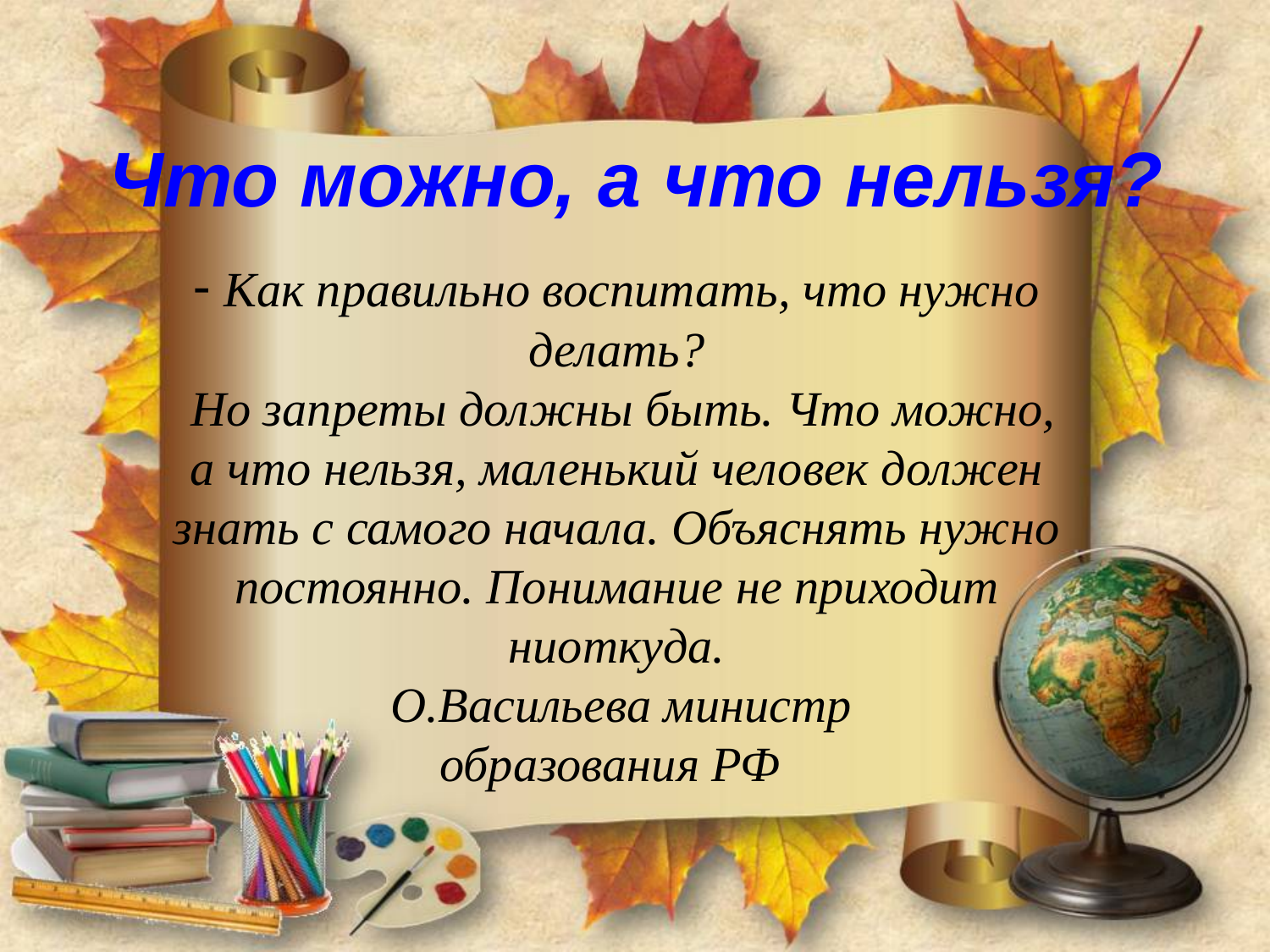

# Что можно, а что нельзя?
- Как правильно воспитать, что нужно делать?
 Но запреты должны быть. Что можно, а что нельзя, маленький человек должен знать с самого начала. Объяснять нужно постоянно. Понимание не приходит ниоткуда.
                  О.Васильева министр
                      образования РФ